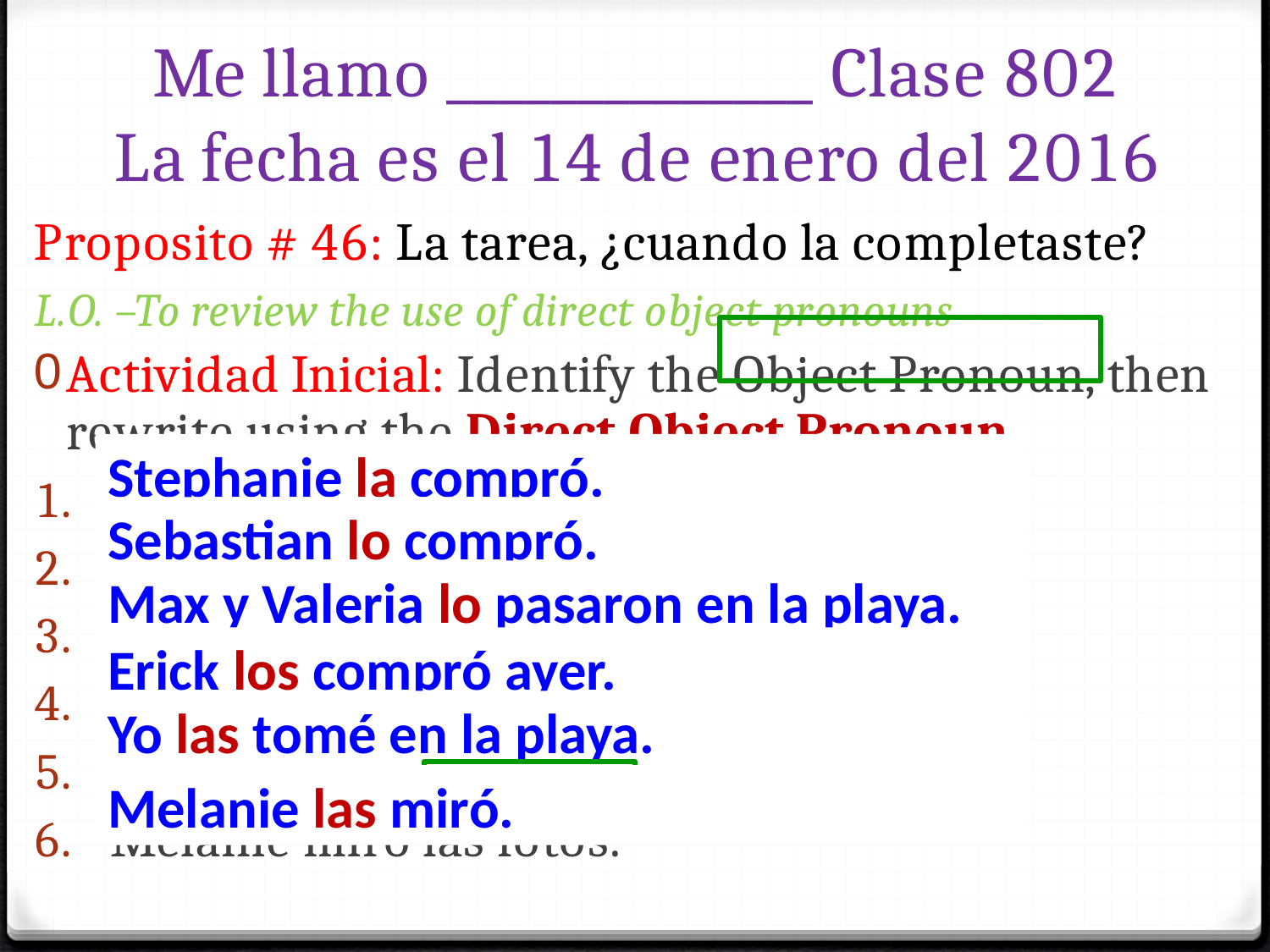

# Me llamo ______________ Clase 802 La fecha es el 14 de enero del 2016
Proposito # 46: La tarea, ¿cuando la completaste?
L.O. –To review the use of direct object pronouns
Actividad Inicial: Identify the Object Pronoun, then rewrite using the Direct Object Pronoun.
Stephanie compró la crema protectora.
Sebastian compró el bañador ayer.
Max y Valeria pasaron el día en la playa.
Erick compró los anteojos de sol ayer.
Yo tomé las fotos en la playa.
Melanie miró las fotos.

Stephanie la compró.

Sebastian lo compró.

Max y Valeria lo pasaron en la playa.

Erick los compró ayer.

Yo las tomé en la playa.

Melanie las miró.